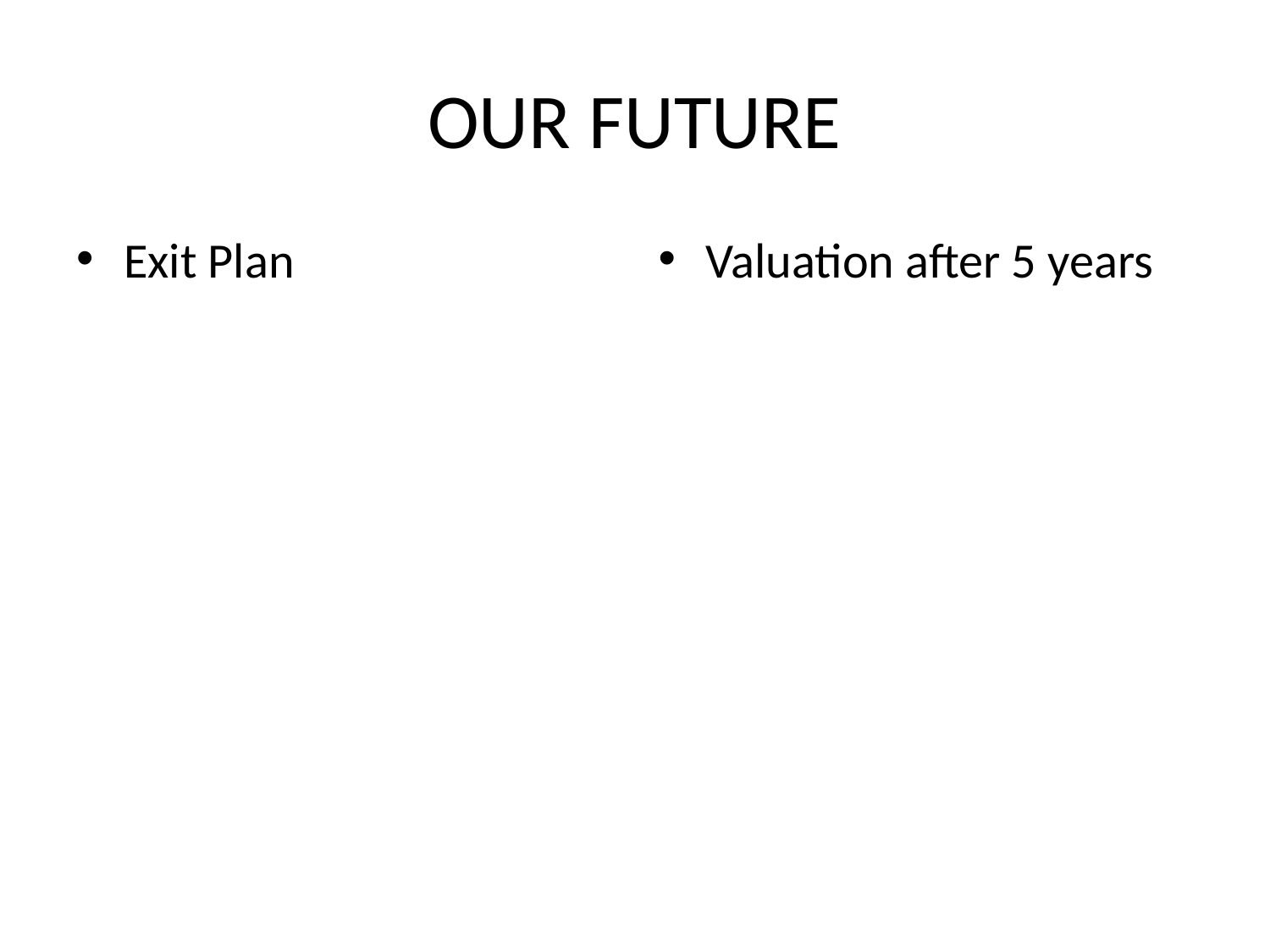

# OUR FUTURE
Exit Plan
Valuation after 5 years